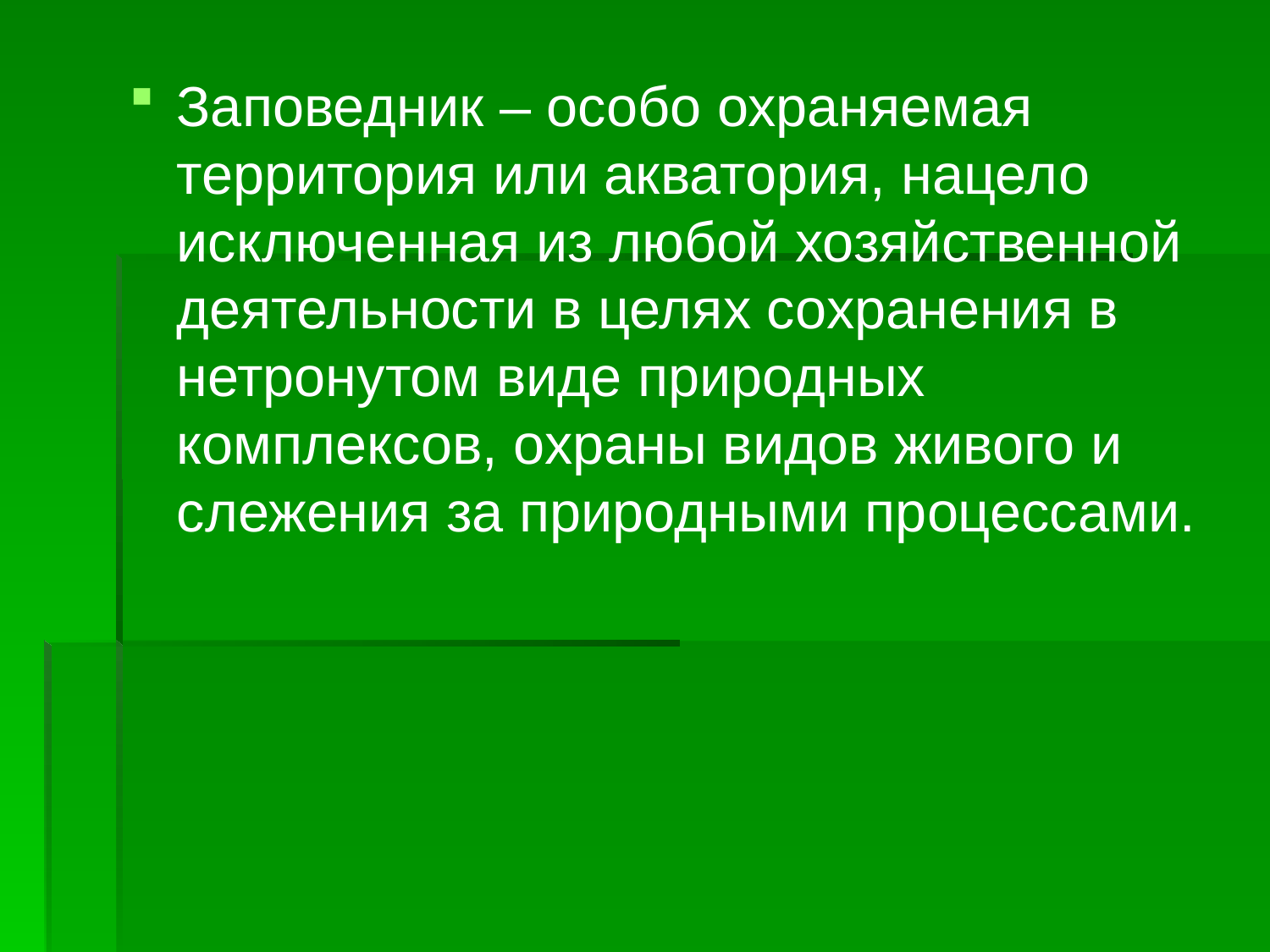

Заповедник – особо охраняемая территория или акватория, нацело исключенная из любой хозяйственной деятельности в целях сохранения в нетронутом виде природных комплексов, охраны видов живого и слежения за природными процессами.